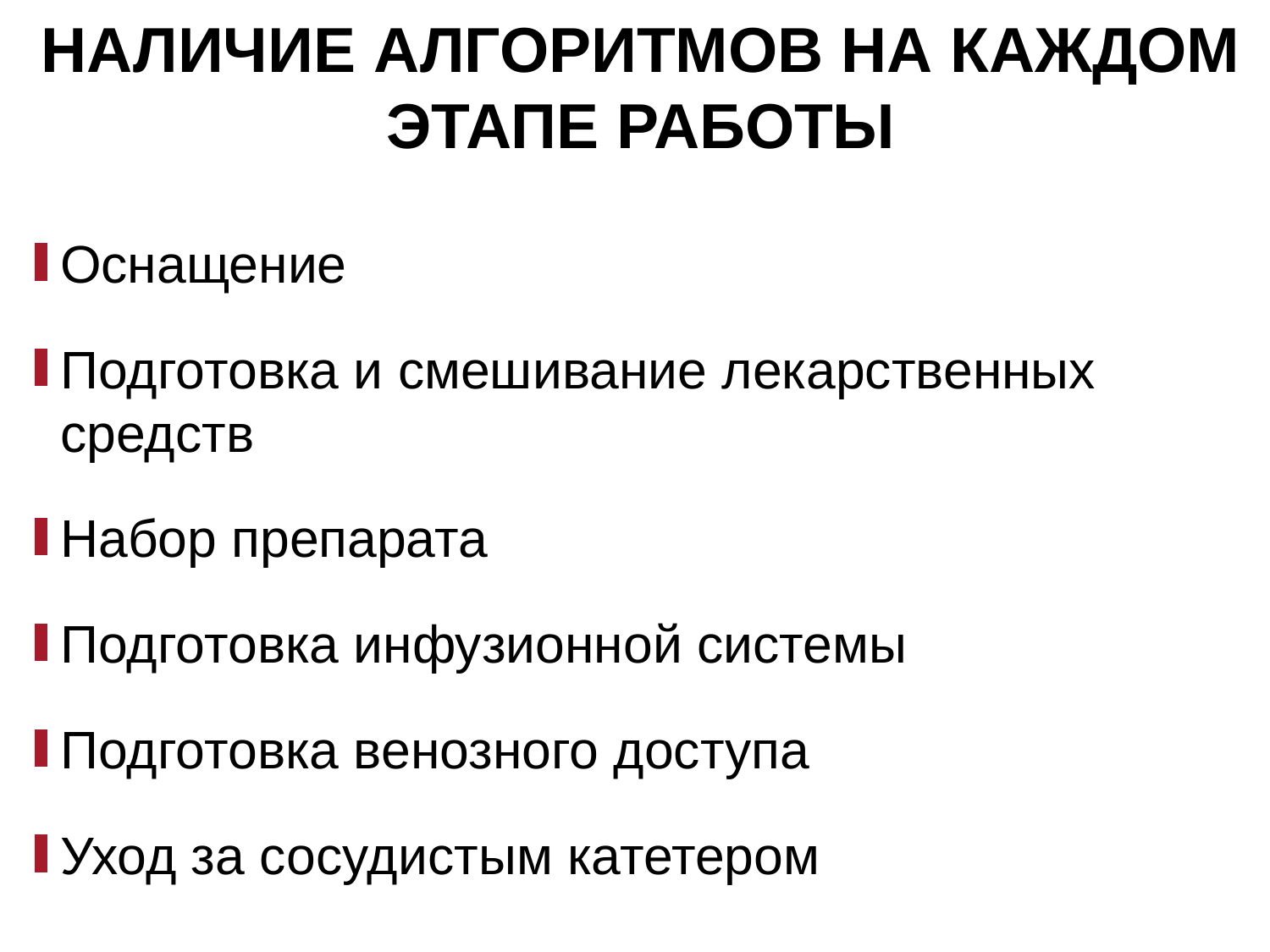

# Наличие алгоритмов на каждом этапе работы
Оснащение
Подготовка и смешивание лекарственных средств
Набор препарата
Подготовка инфузионной системы
Подготовка венозного доступа
Уход за сосудистым катетером